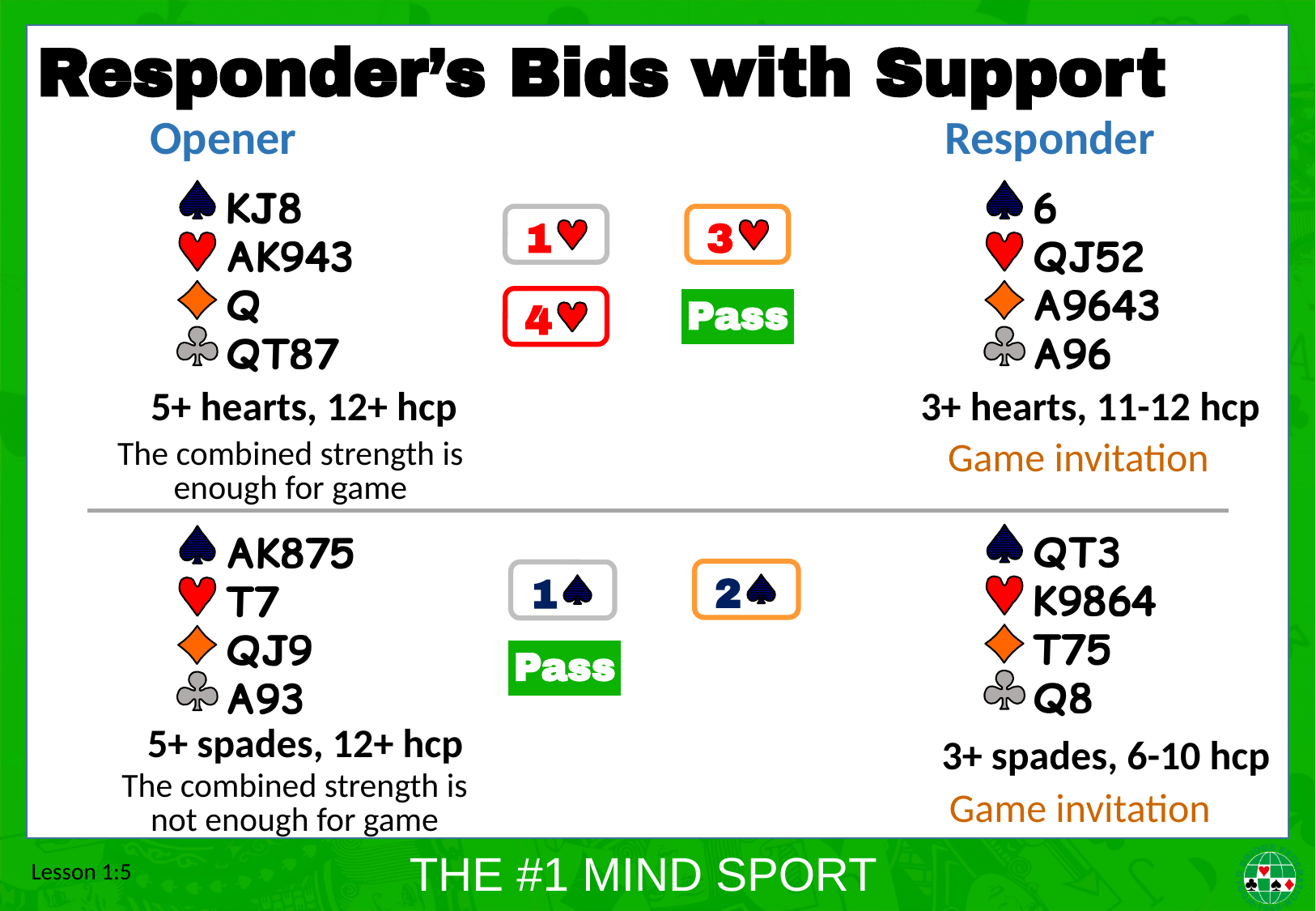

# Responder’s Bids with Support
Responder
Opener
KJ8
AK943
Q
QT87

6
QJ52
A9643
A96

1

3

4

Pass
5+ hearts, 12+ hcp
3+ hearts, 11-12 hcp
Game invitation
The combined strength is enough for game
QT3
K9864
T75
Q8

AK875
T7
QJ9
A93

2

1

Pass
5+ spades, 12+ hcp
3+ spades, 6-10 hcp
The combined strength is not enough for game
Game invitation